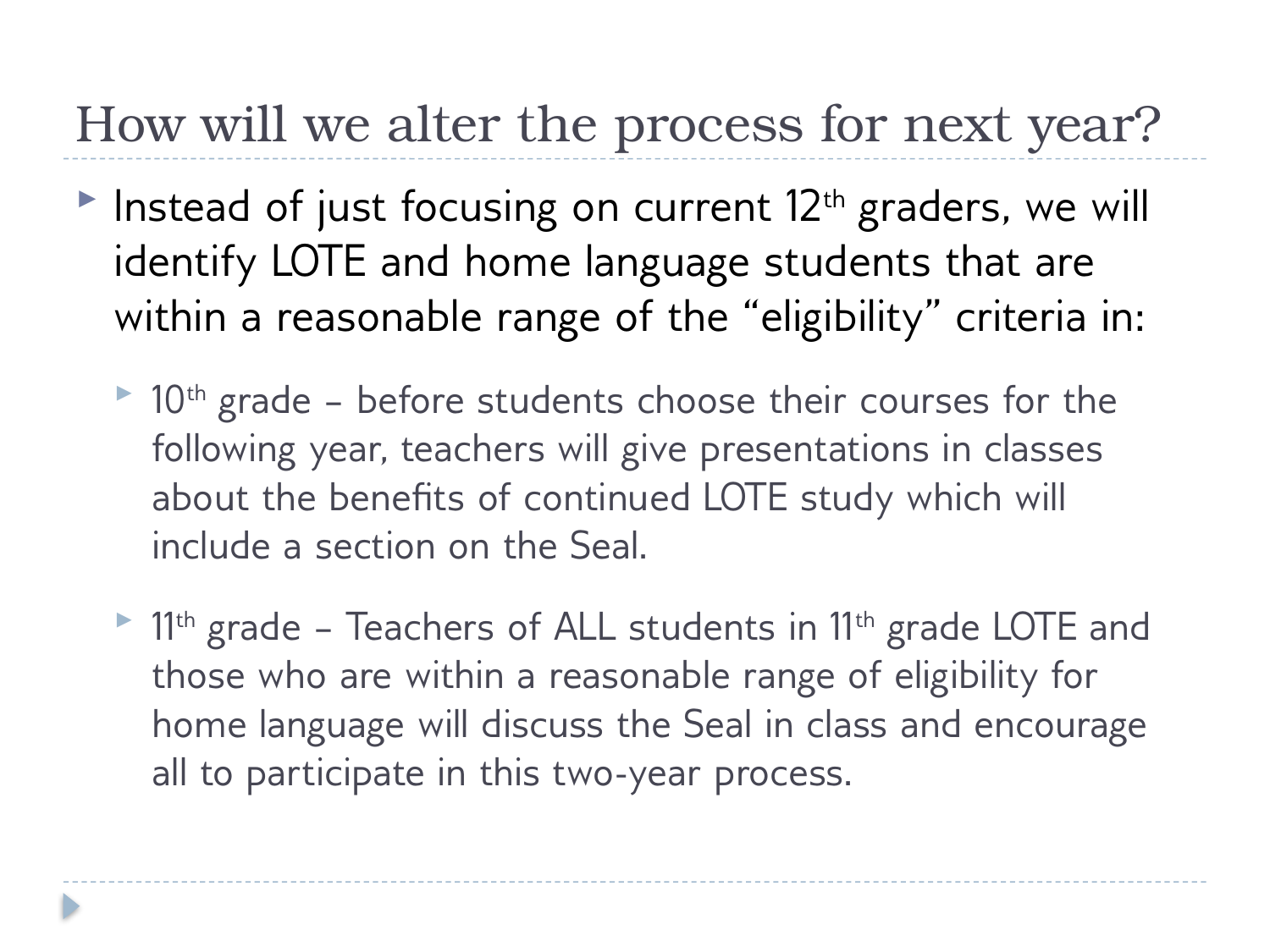

# How will we alter the process for next year?
Instead of just focusing on current 12th graders, we will identify LOTE and home language students that are within a reasonable range of the “eligibility” criteria in:
10th grade – before students choose their courses for the following year, teachers will give presentations in classes about the benefits of continued LOTE study which will include a section on the Seal.
11th grade – Teachers of ALL students in 11th grade LOTE and those who are within a reasonable range of eligibility for home language will discuss the Seal in class and encourage all to participate in this two-year process.